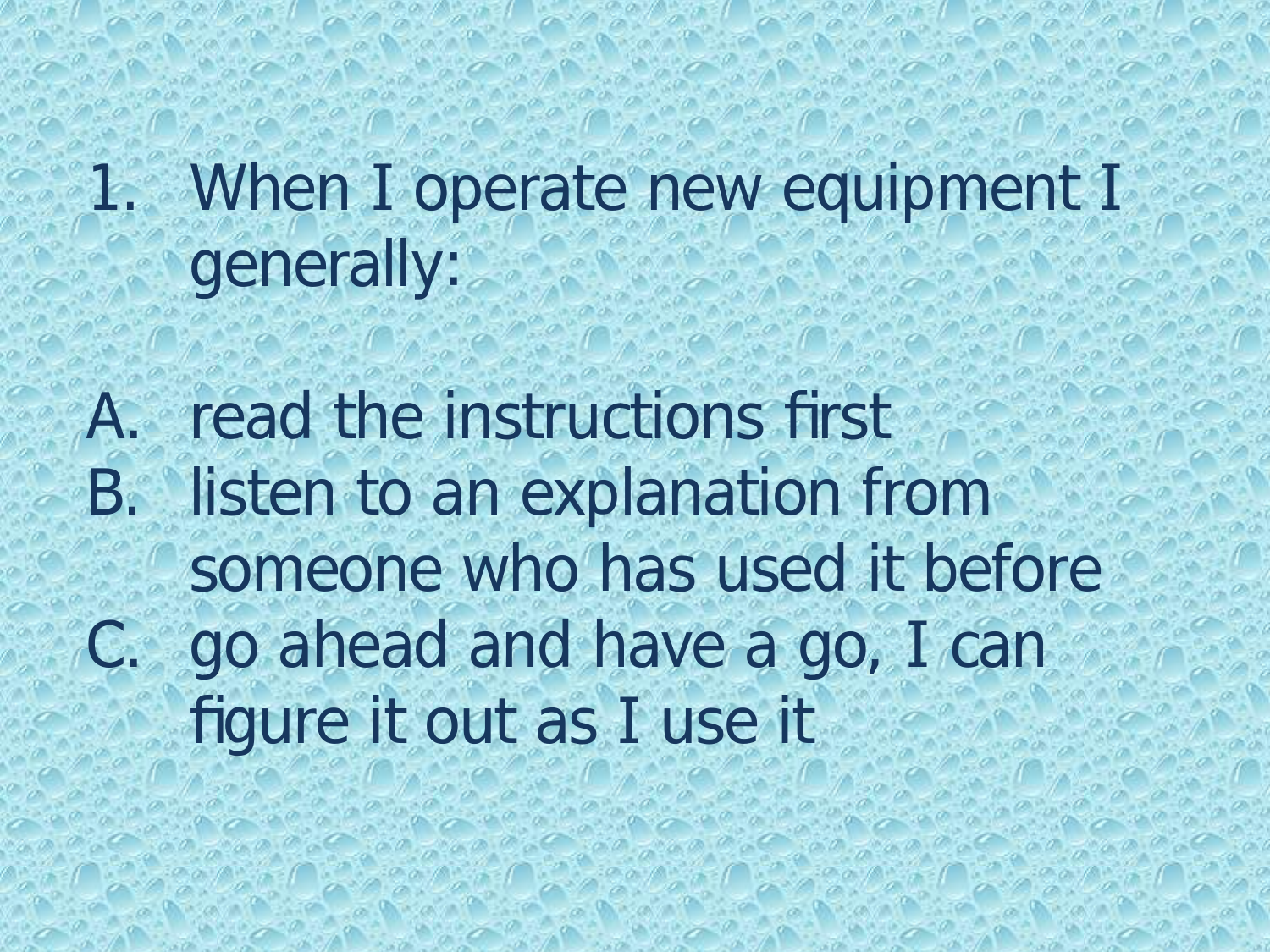

When I operate new equipment I generally:

read the instructions first
listen to an explanation from someone who has used it before
go ahead and have a go, I can figure it out as I use it